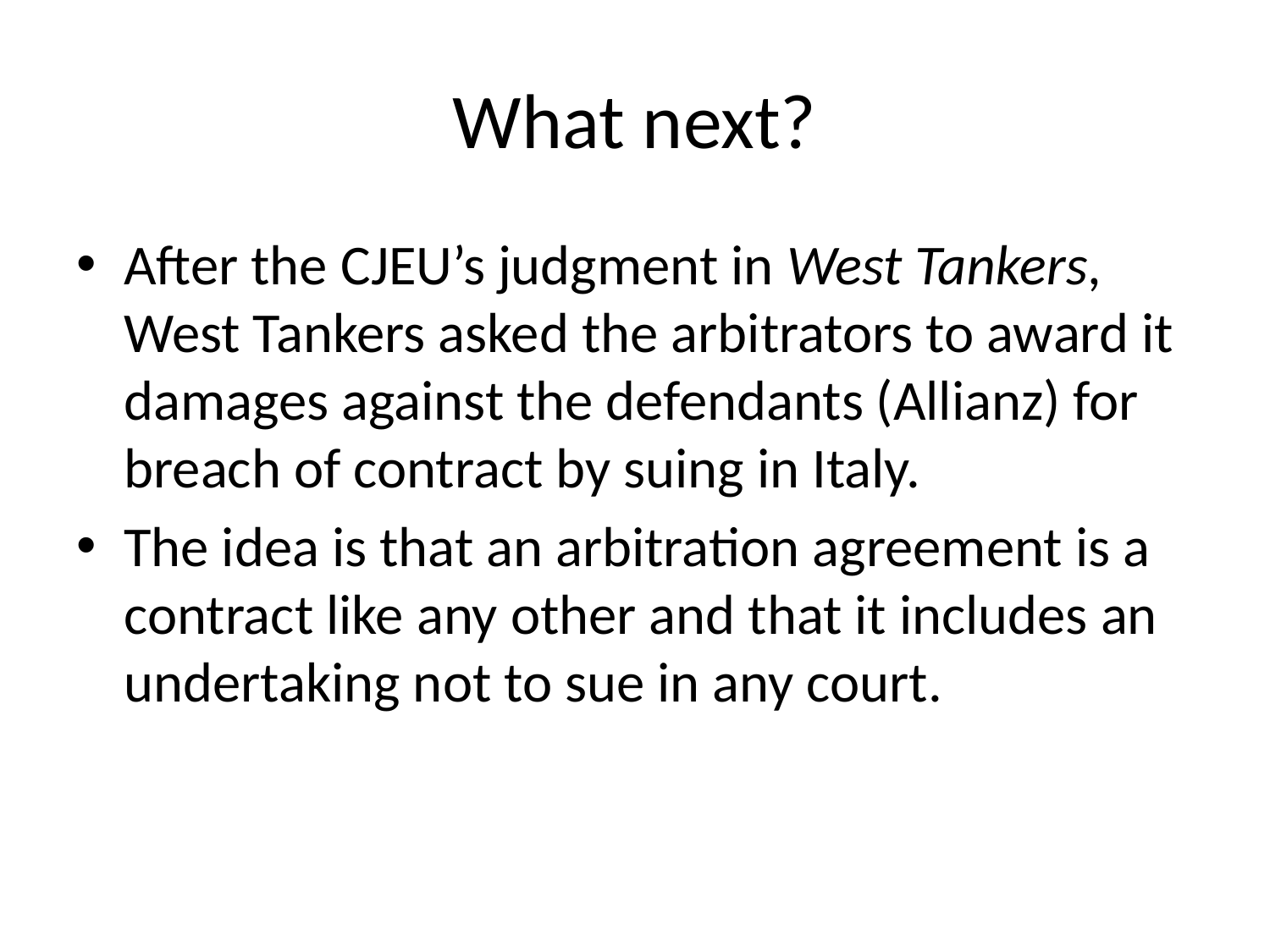

# What next?
After the CJEU’s judgment in West Tankers, West Tankers asked the arbitrators to award it damages against the defendants (Allianz) for breach of contract by suing in Italy.
The idea is that an arbitration agreement is a contract like any other and that it includes an undertaking not to sue in any court.